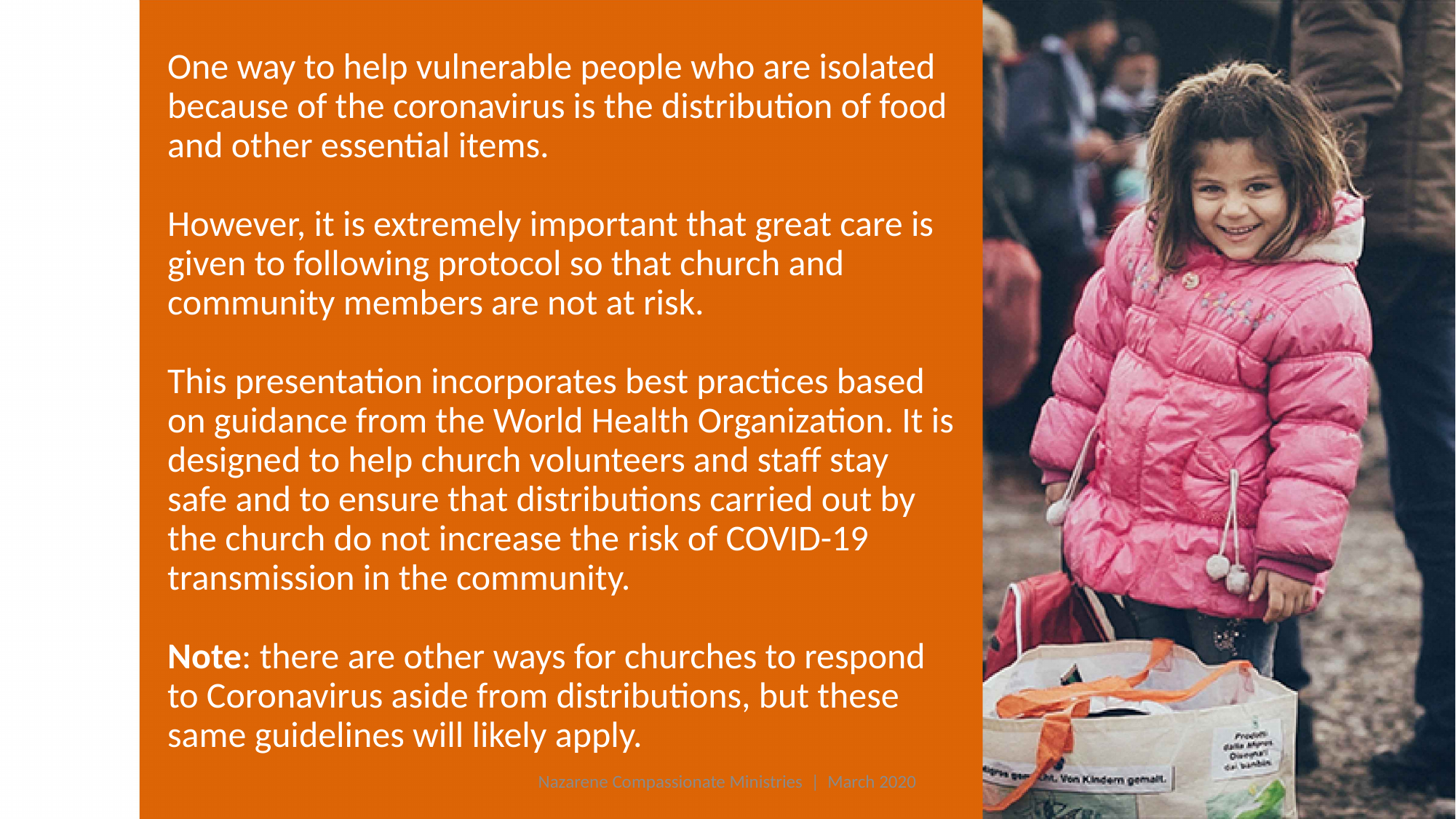

# One way to help vulnerable people who are isolated because of the coronavirus is the distribution of food and other essential items. However, it is extremely important that great care is given to following protocol so that church and community members are not at risk. This presentation incorporates best practices based on guidance from the World Health Organization. It is designed to help church volunteers and staff stay safe and to ensure that distributions carried out by the church do not increase the risk of COVID-19 transmission in the community. Note: there are other ways for churches to respond to Coronavirus aside from distributions, but these same guidelines will likely apply.
Nazarene Compassionate Ministries  |  March 2020